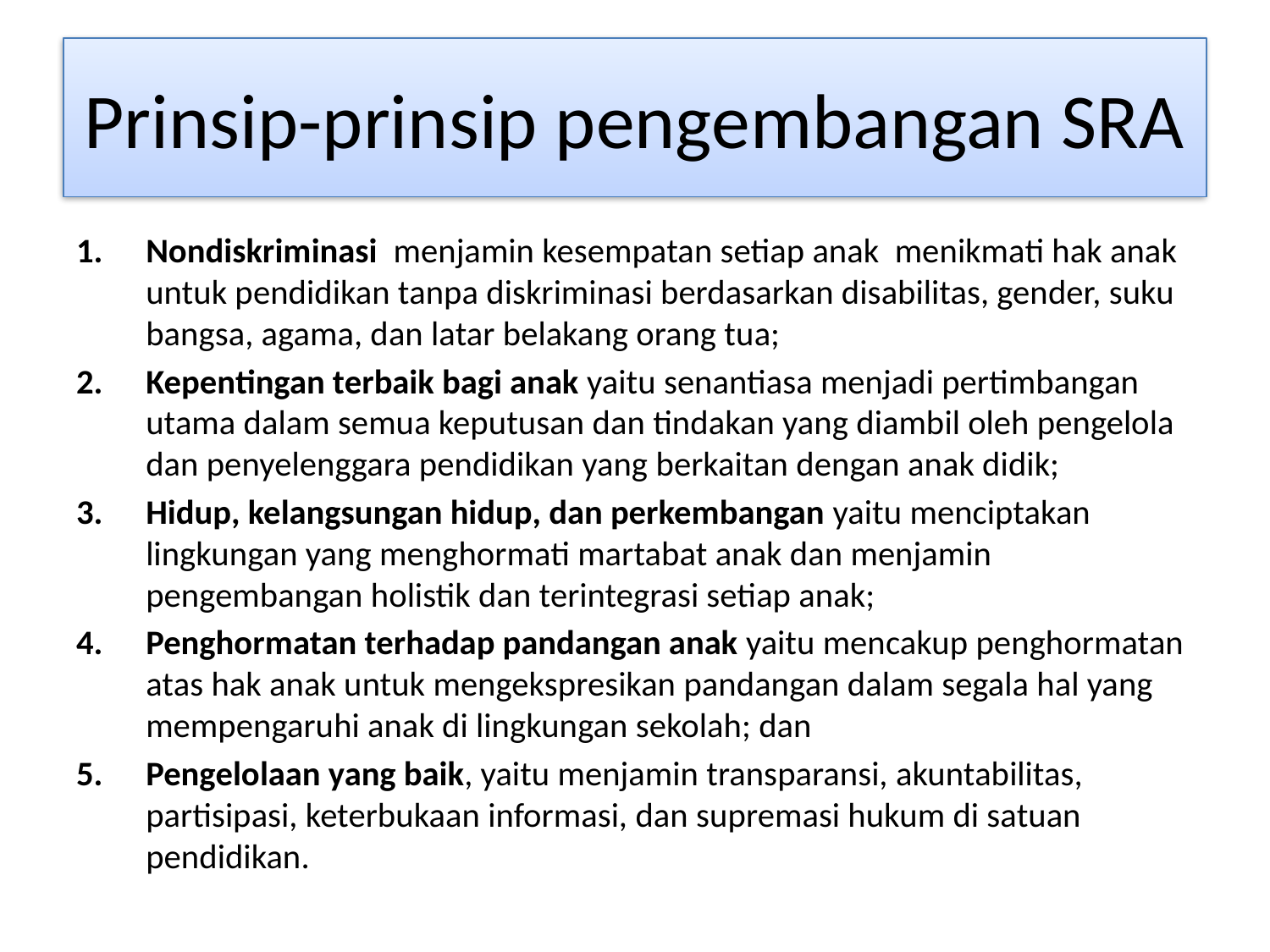

# Prinsip-prinsip pengembangan SRA
Nondiskriminasi  menjamin kesempatan setiap anak  menikmati hak anak untuk pendidikan tanpa diskriminasi berdasarkan disabilitas, gender, suku bangsa, agama, dan latar belakang orang tua;
Kepentingan terbaik bagi anak yaitu senantiasa menjadi pertimbangan utama dalam semua keputusan dan tindakan yang diambil oleh pengelola dan penyelenggara pendidikan yang berkaitan dengan anak didik;
Hidup, kelangsungan hidup, dan perkembangan yaitu menciptakan lingkungan yang menghormati martabat anak dan menjamin pengembangan holistik dan terintegrasi setiap anak;
Penghormatan terhadap pandangan anak yaitu mencakup penghormatan atas hak anak untuk mengekspresikan pandangan dalam segala hal yang mempengaruhi anak di lingkungan sekolah; dan
Pengelolaan yang baik, yaitu menjamin transparansi, akuntabilitas, partisipasi, keterbukaan informasi, dan supremasi hukum di satuan pendidikan.